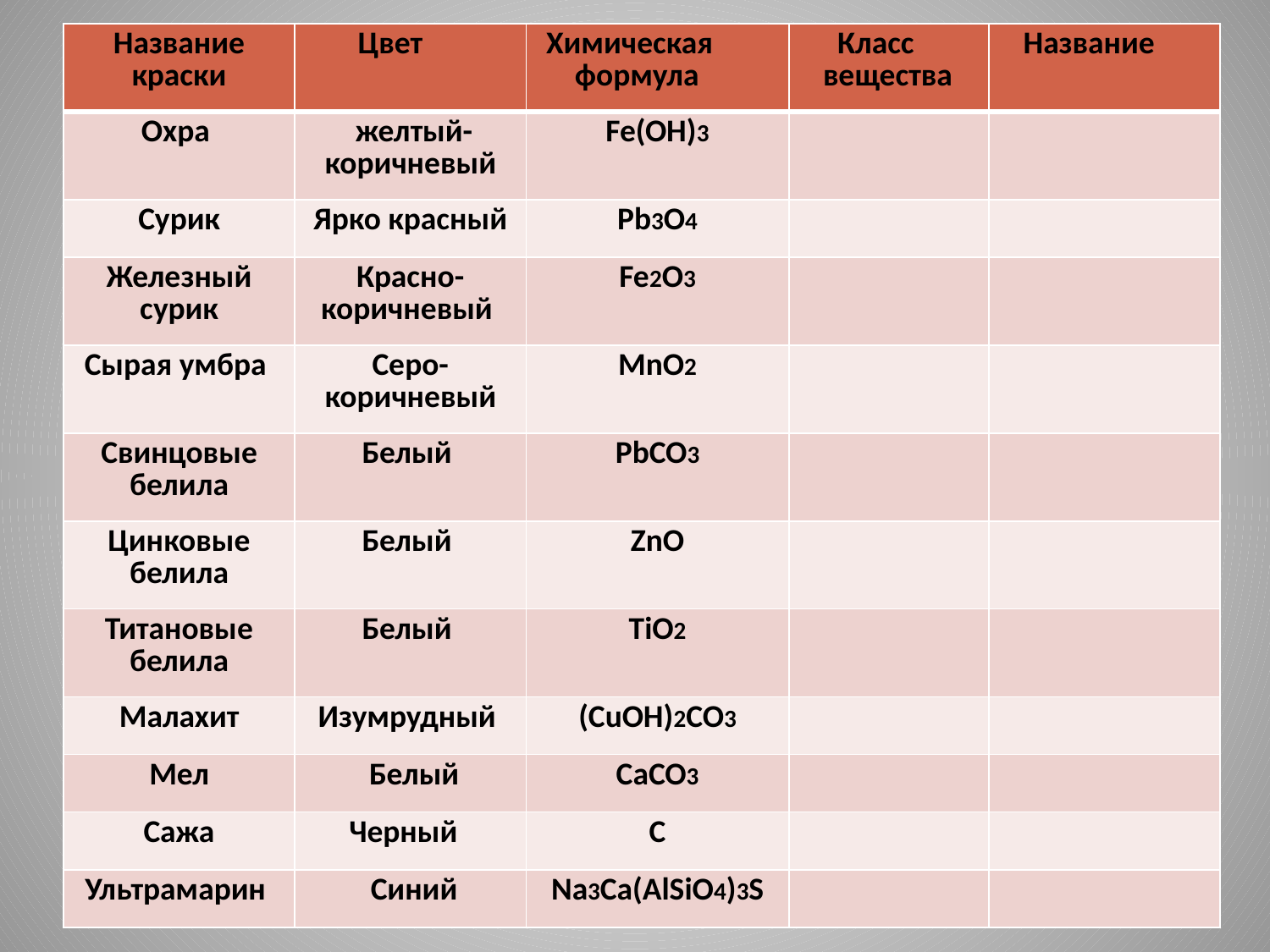

| Название краски | Цвет | Химическая формула | Класс вещества | Название |
| --- | --- | --- | --- | --- |
| Охра | желтый- коричневый | Fe(OH)3 |  |  |
| Сурик | Ярко красный | Pb3O4 |  |  |
| Железный сурик | Красно-коричневый | Fe2O3 |  |  |
| Сырая умбра | Серо-коричневый | MnO2 |  |  |
| Свинцовые белила | Белый | PbCO3 |  |  |
| Цинковые белила | Белый | ZnO |  |  |
| Титановые белила | Белый | TiO2 |  |  |
| Малахит | Изумрудный | (CuOH)2CO3 |  |  |
| Мел | Белый | CaCO3 |  |  |
| Сажа | Черный | C |  |  |
| Ультрамарин | Синий | Na3Ca(AlSiO4)3S |  |  |
#